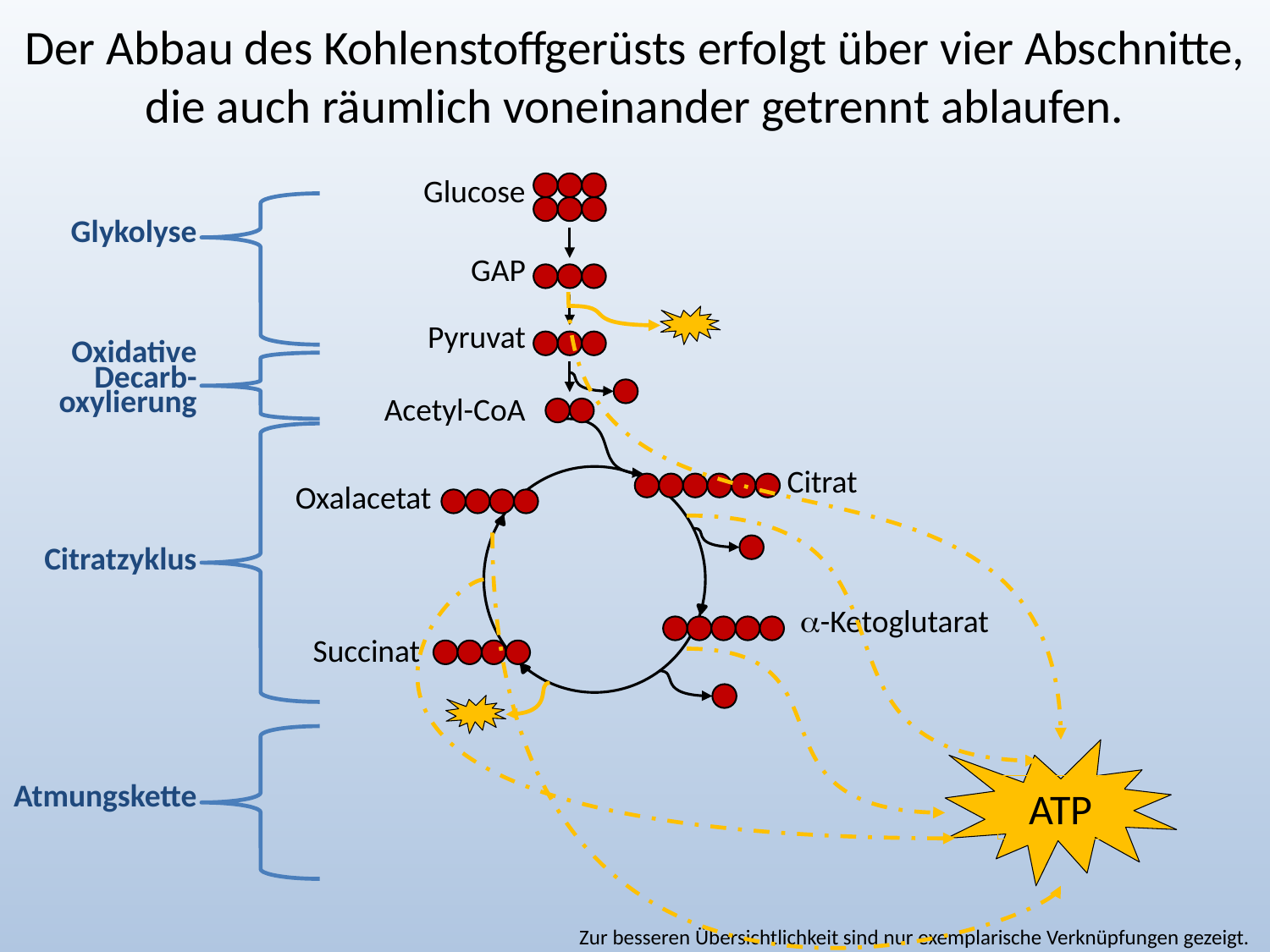

# Der Abbau des Kohlenstoffgerüsts erfolgt über vier Abschnitte, die auch räumlich voneinander getrennt ablaufen.

Glucose

Glykolyse
GAP

Pyruvat

Oxidative Decarb-oxylierung

Acetyl-CoA

Citrat

Oxalacetat

Citratzyklus

α-Ketoglutarat

Succinat

ATP
Atmungskette
Zur besseren Übersichtlichkeit sind nur exemplarische Verknüpfungen gezeigt.